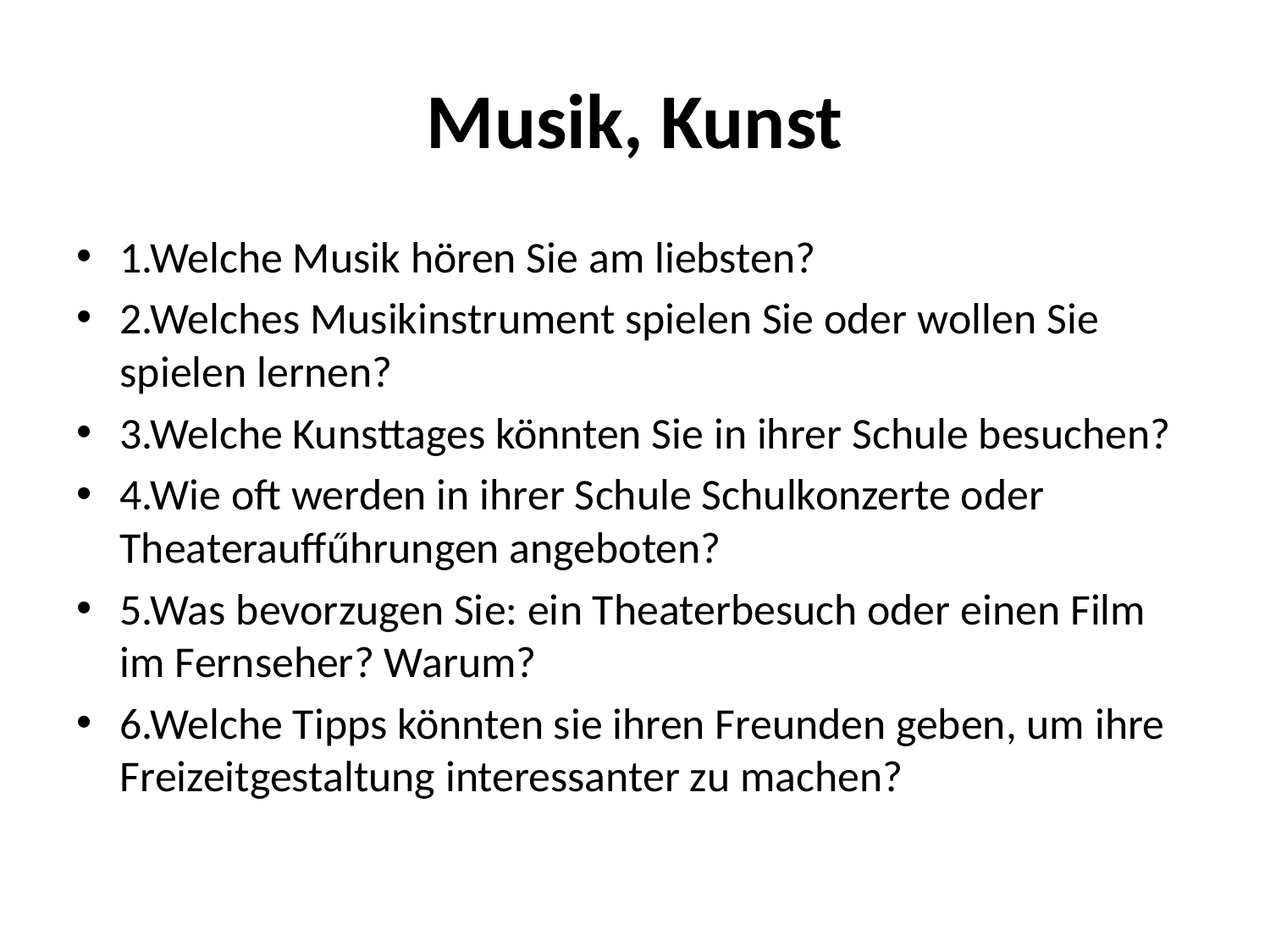

# Musik, Kunst
1.Welche Musik hören Sie am liebsten?
2.Welches Musikinstrument spielen Sie oder wollen Sie spielen lernen?
3.Welche Kunsttages könnten Sie in ihrer Schule besuchen?
4.Wie oft werden in ihrer Schule Schulkonzerte oder Theaterauffűhrungen angeboten?
5.Was bevorzugen Sie: ein Theaterbesuch oder einen Film im Fernseher? Warum?
6.Welche Tipps könnten sie ihren Freunden geben, um ihre Freizeitgestaltung interessanter zu machen?